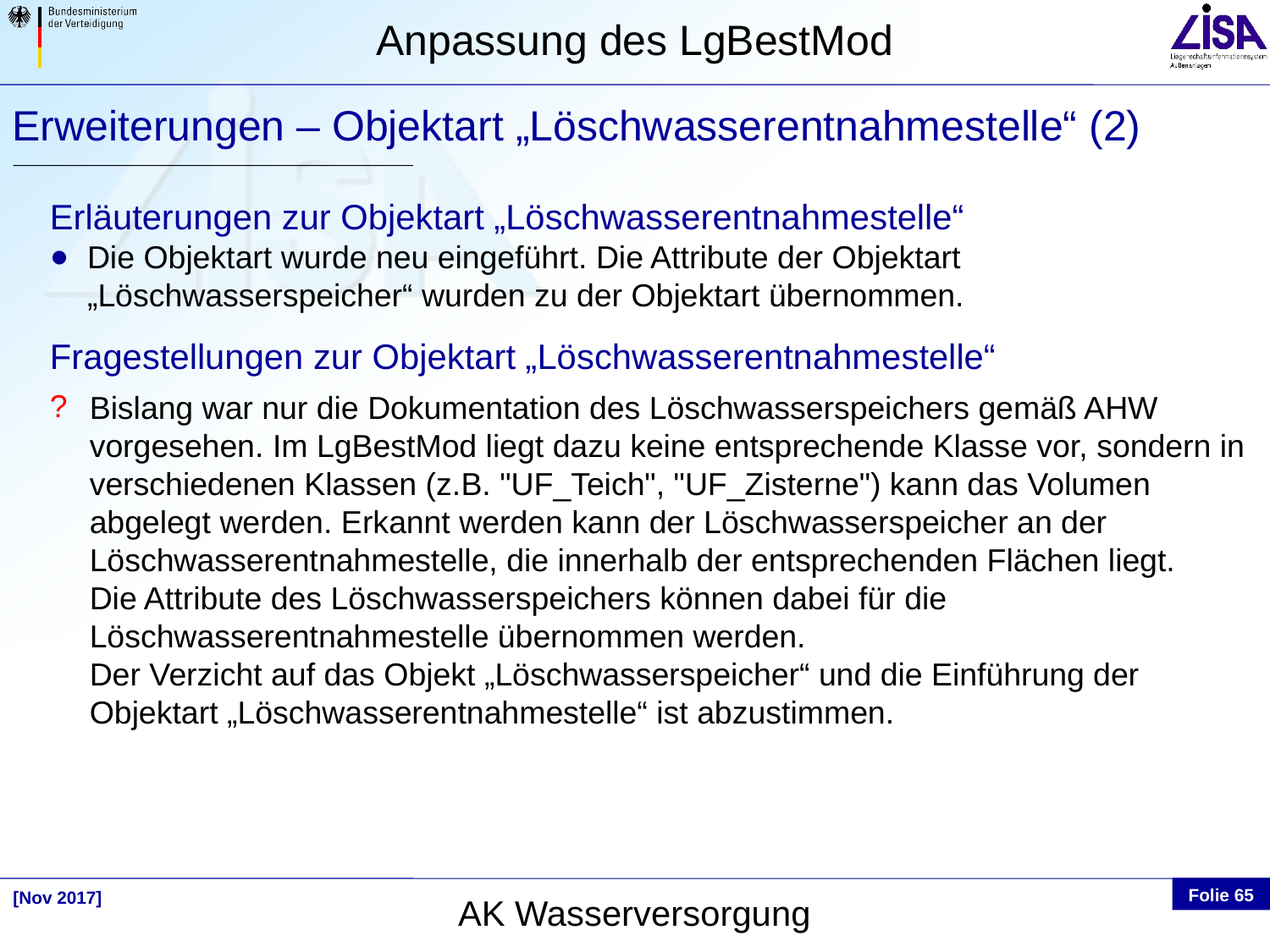

Erweiterungen – Objektart „Löschwasserentnahmestelle“ (2)

Erläuterungen zur Objektart „Löschwasserentnahmestelle“
Die Objektart wurde neu eingeführt. Die Attribute der Objektart „Löschwasserspeicher“ wurden zu der Objektart übernommen.
Fragestellungen zur Objektart „Löschwasserentnahmestelle“
Bislang war nur die Dokumentation des Löschwasserspeichers gemäß AHW vorgesehen. Im LgBestMod liegt dazu keine entsprechende Klasse vor, sondern in verschiedenen Klassen (z.B. "UF_Teich", "UF_Zisterne") kann das Volumen abgelegt werden. Erkannt werden kann der Löschwasserspeicher an der Löschwasserentnahmestelle, die innerhalb der entsprechenden Flächen liegt.
Die Attribute des Löschwasserspeichers können dabei für die Löschwasserentnahmestelle übernommen werden.
Der Verzicht auf das Objekt „Löschwasserspeicher“ und die Einführung der Objektart „Löschwasserentnahmestelle“ ist abzustimmen.